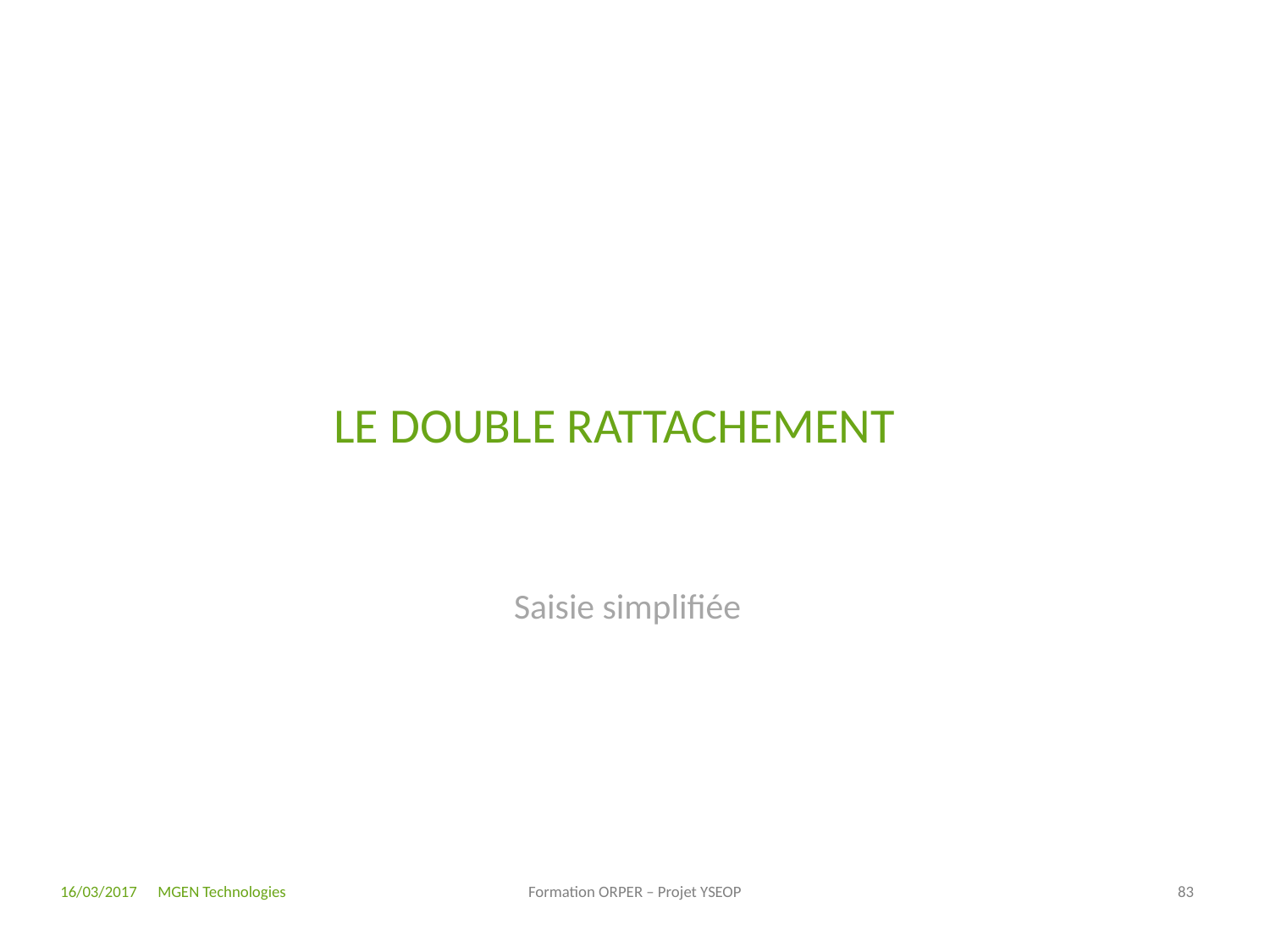

# Le Double rattachement
Saisie simplifiée
16/03/2017
Formation ORPER – Projet YSEOP
83